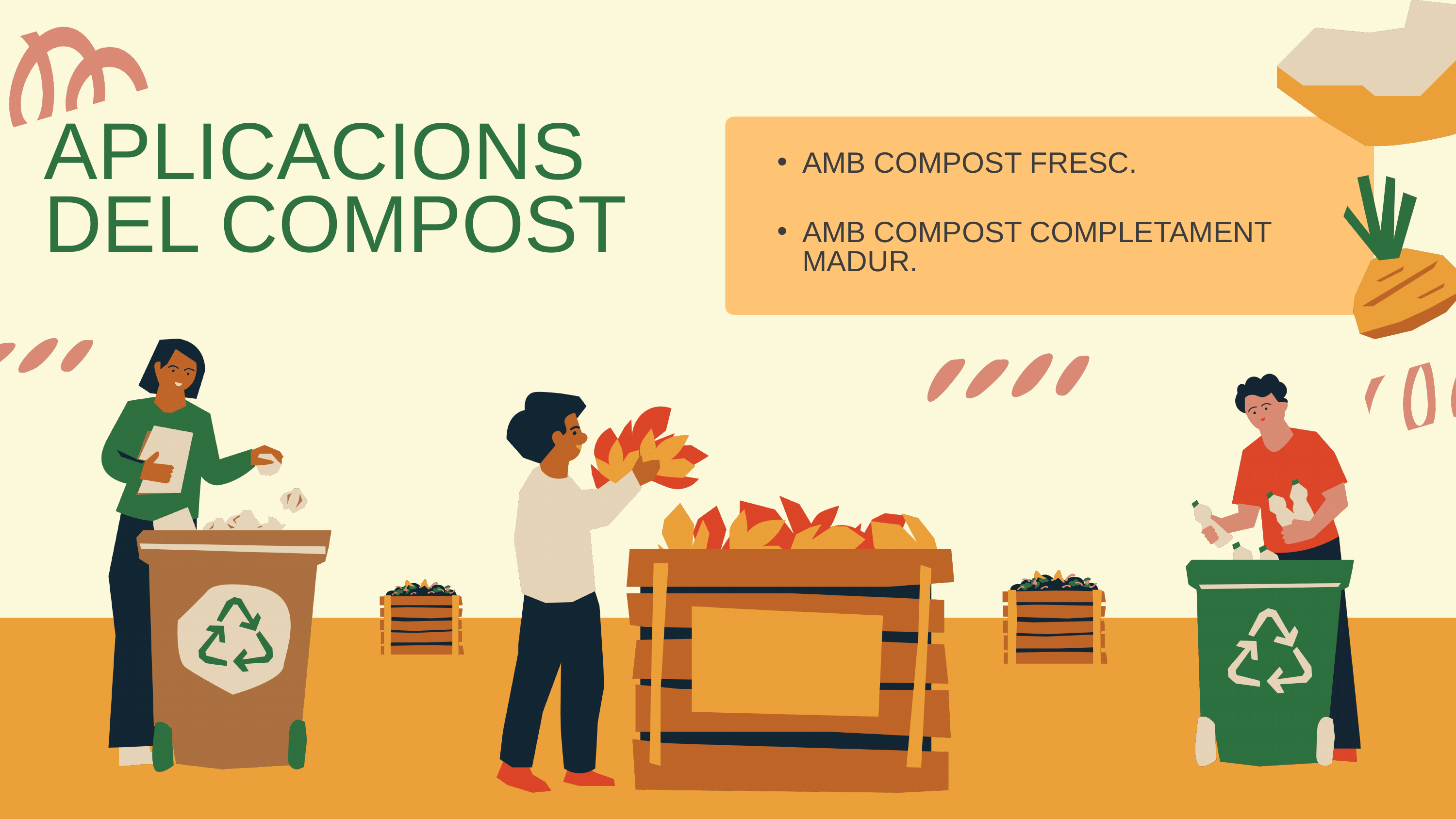

APLICACIONS DEL COMPOST
AMB COMPOST FRESC.

AMB COMPOST COMPLETAMENT MADUR.